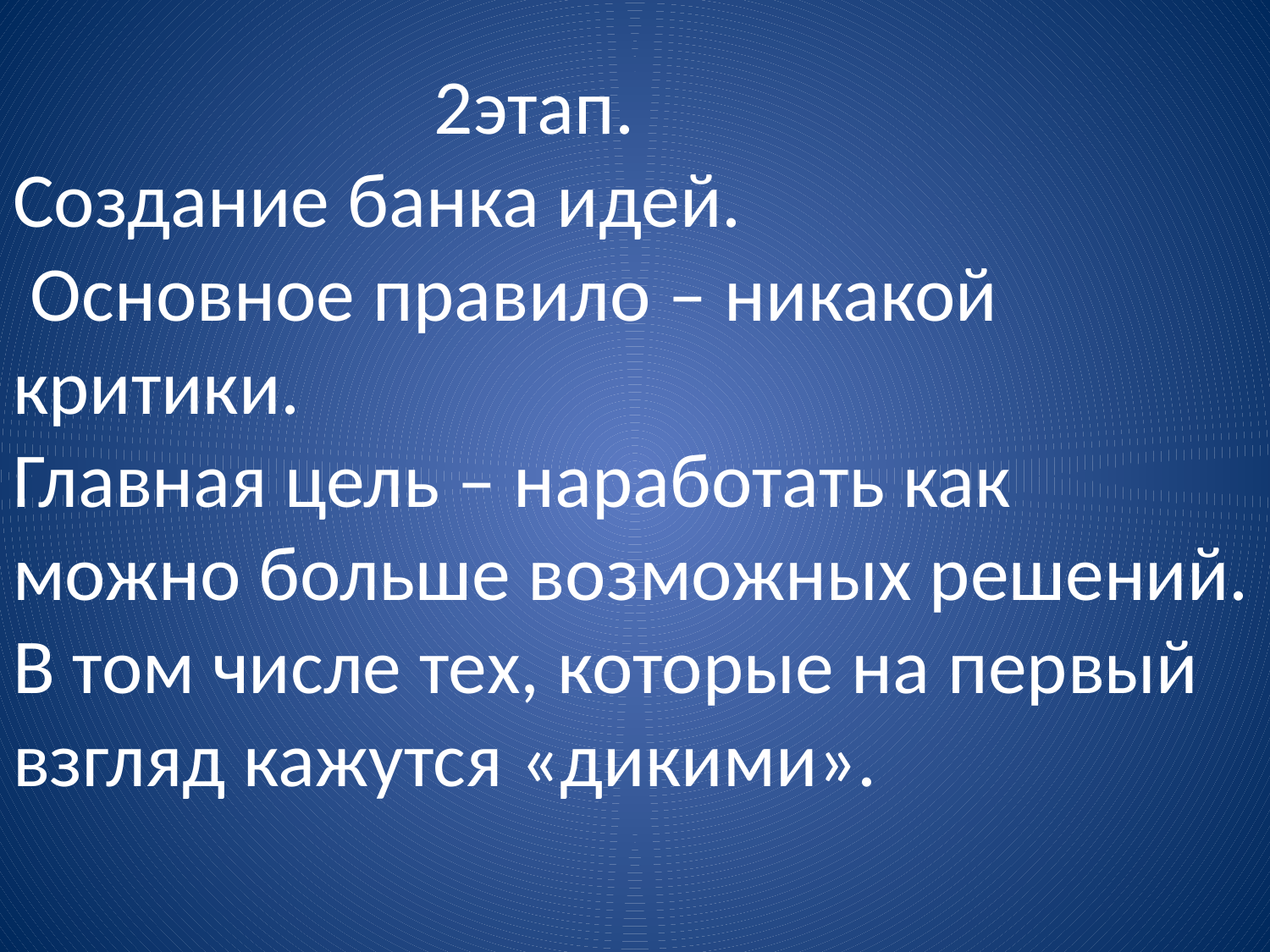

# 2этап. Создание банка идей. Основное правило – никакой критики. Главная цель – наработать как можно больше возможных решений. В том числе тех, которые на первый взгляд кажутся «дикими».